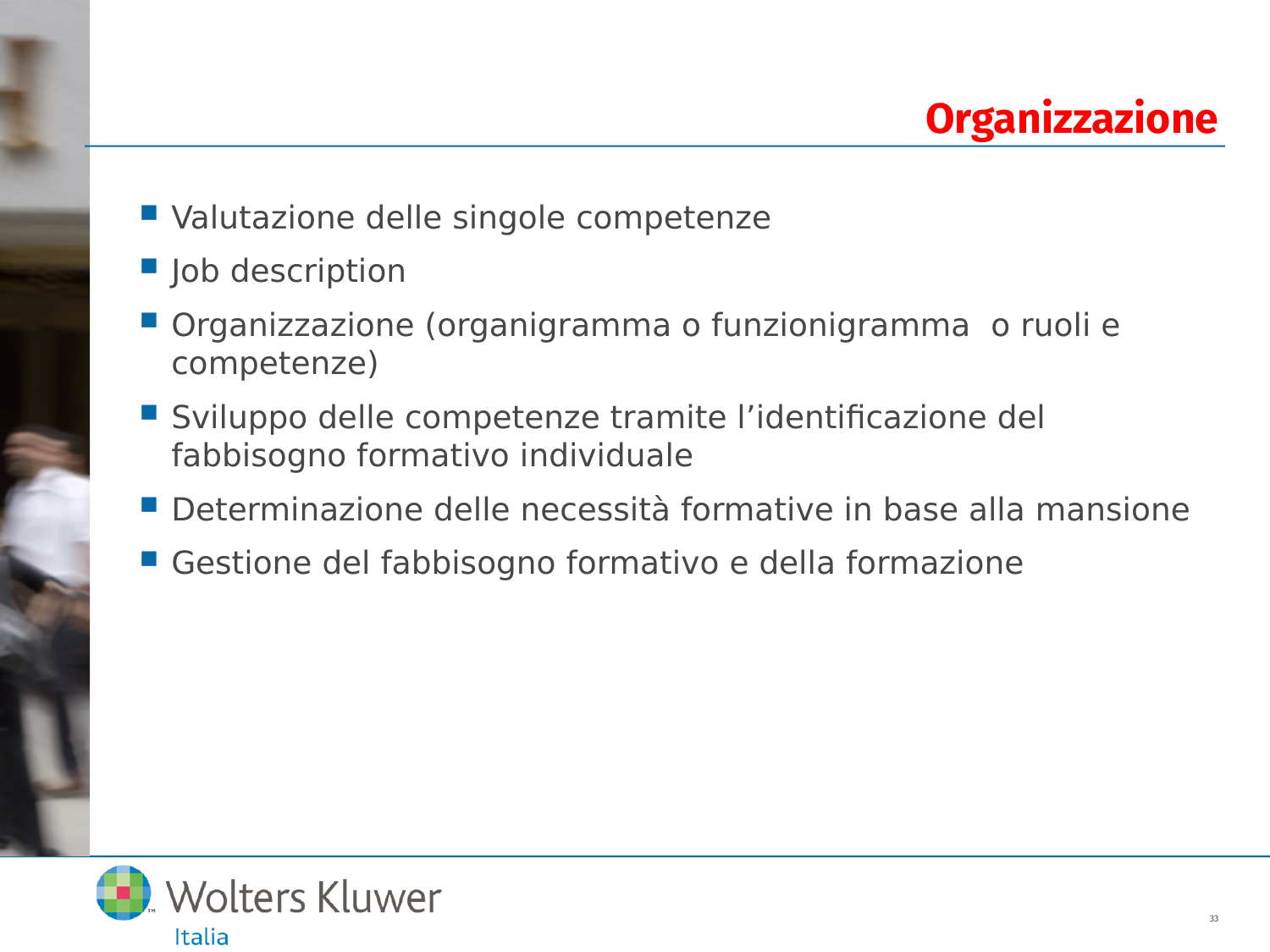

# Organizzazione
Valutazione delle singole competenze
Job description
Organizzazione (organigramma o funzionigramma  o ruoli e competenze)
Sviluppo delle competenze tramite l’identificazione del fabbisogno formativo individuale
Determinazione delle necessità formative in base alla mansione
Gestione del fabbisogno formativo e della formazione

33